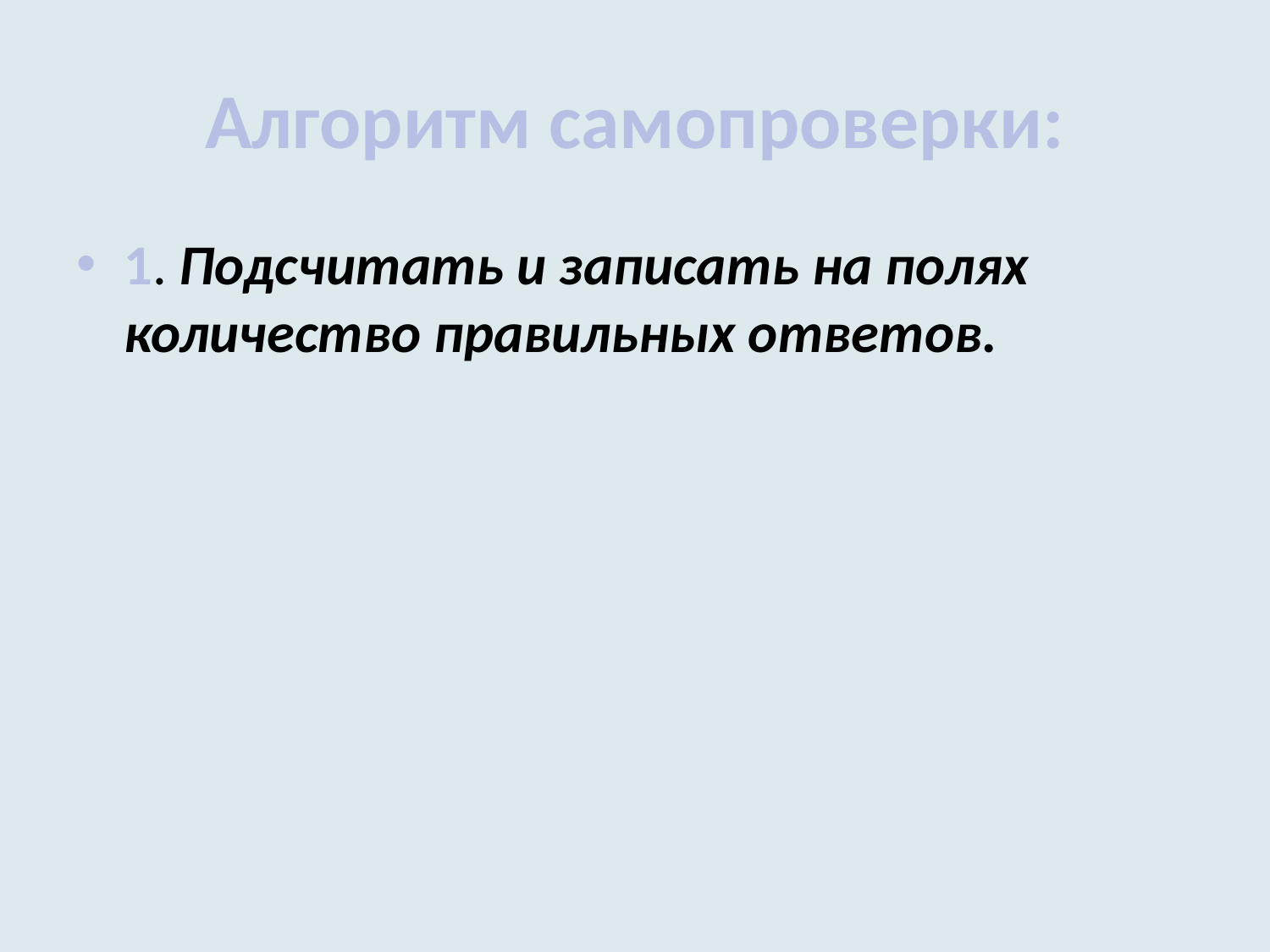

# Алгоритм самопроверки:
1. Подсчитать и записать на полях количество правильных ответов.